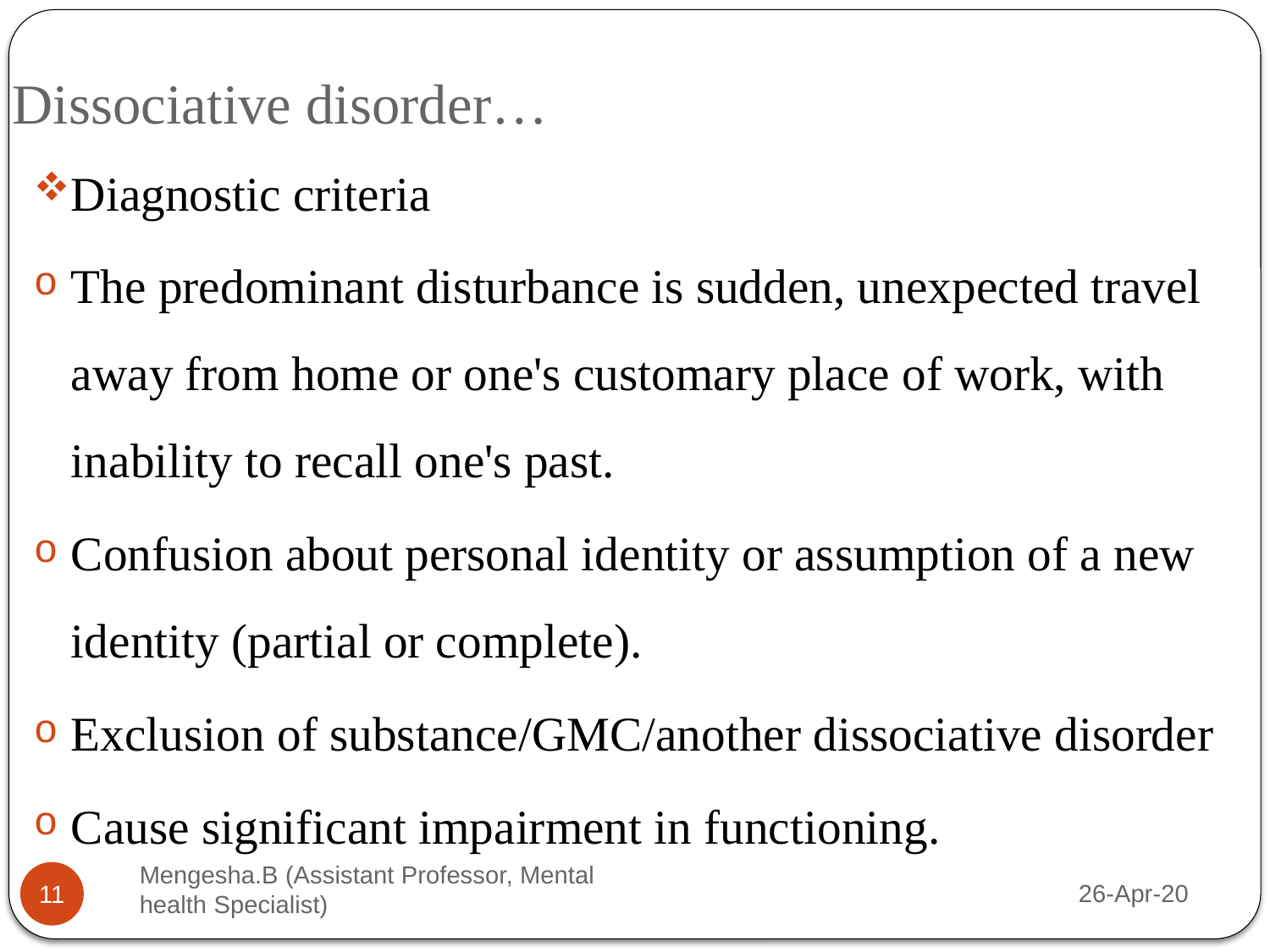

# Dissociative disorder…
Diagnostic criteria
The predominant disturbance is sudden, unexpected travel away from home or one's customary place of work, with inability to recall one's past.
Confusion about personal identity or assumption of a new identity (partial or complete).
Exclusion of substance/GMC/another dissociative disorder
Cause significant impairment in functioning.

Mengesha.B (Assistant Professor, Mental health Specialist)
26-Apr-20
11